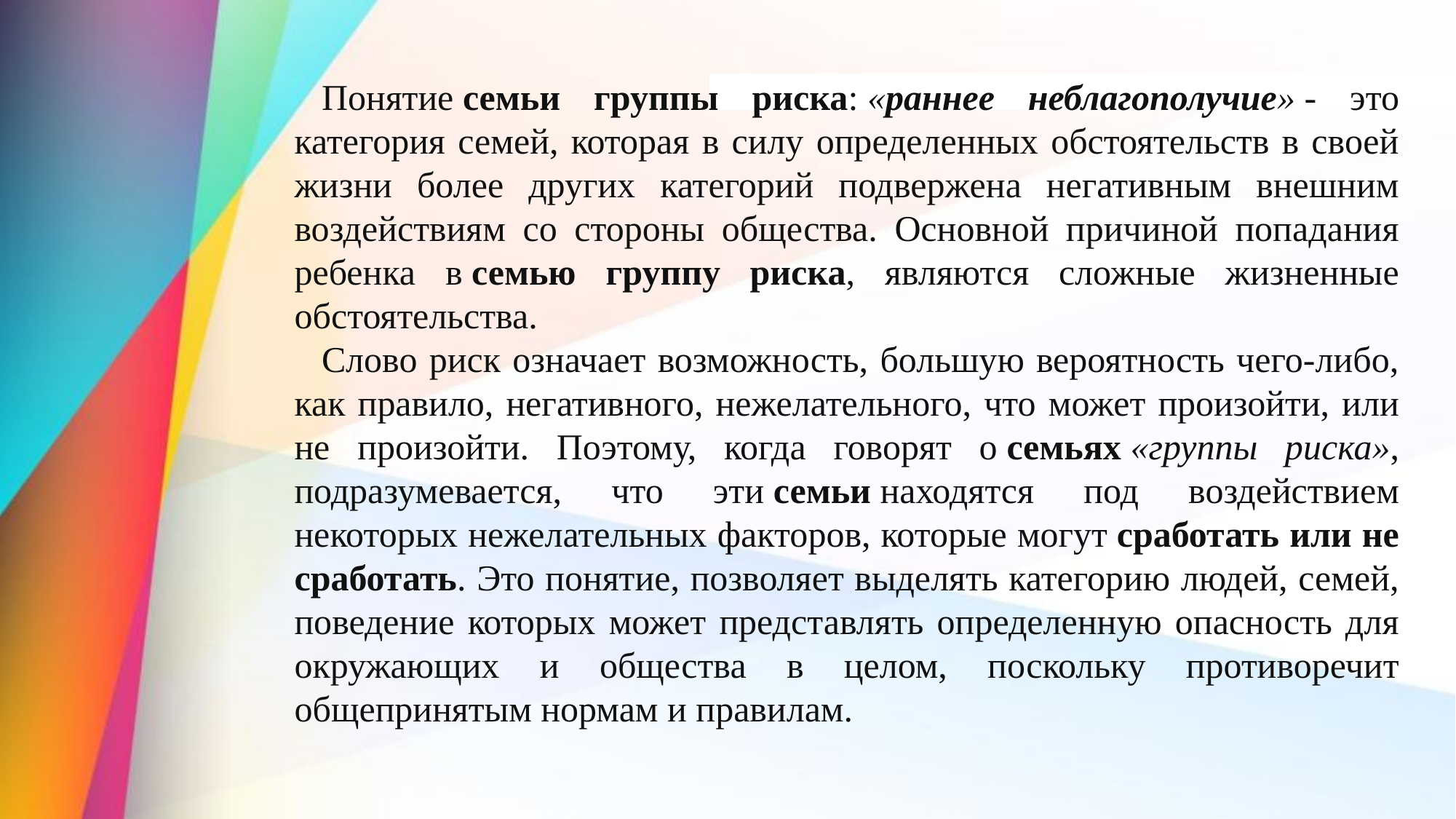

Понятие семьи группы риска: «раннее неблагополучие» - это категория семей, которая в силу определенных обстоятельств в своей жизни более других категорий подвержена негативным внешним воздействиям со стороны общества. Основной причиной попадания ребенка в семью группу риска, являются сложные жизненные обстоятельства.
Слово риск означает возможность, большую вероятность чего-либо, как правило, негативного, нежелательного, что может произойти, или не произойти. Поэтому, когда говорят о семьях «группы риска», подразумевается, что эти семьи находятся под воздействием некоторых нежелательных факторов, которые могут сработать или не сработать. Это понятие, позволяет выделять категорию людей, семей, поведение которых может представлять определенную опасность для окружающих и общества в целом, поскольку противоречит общепринятым нормам и правилам.